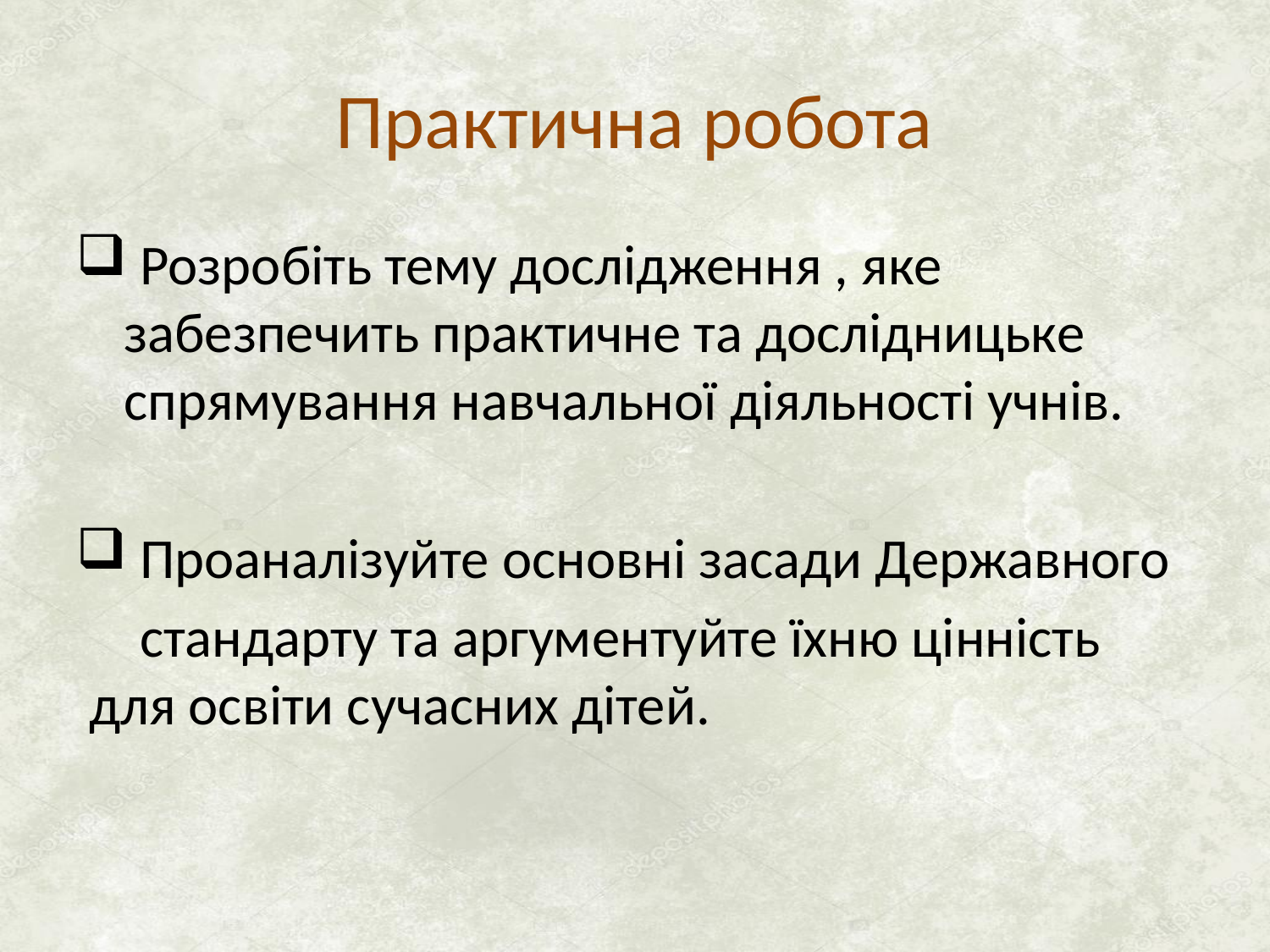

# Практична робота
 Розробіть тему дослідження , яке забезпечить практичне та дослідницьке спрямування навчальної діяльності учнів.

 Проаналізуйте основні засади Державного
     стандарту та аргументуйте їхню цінність         для освіти сучасних дітей.